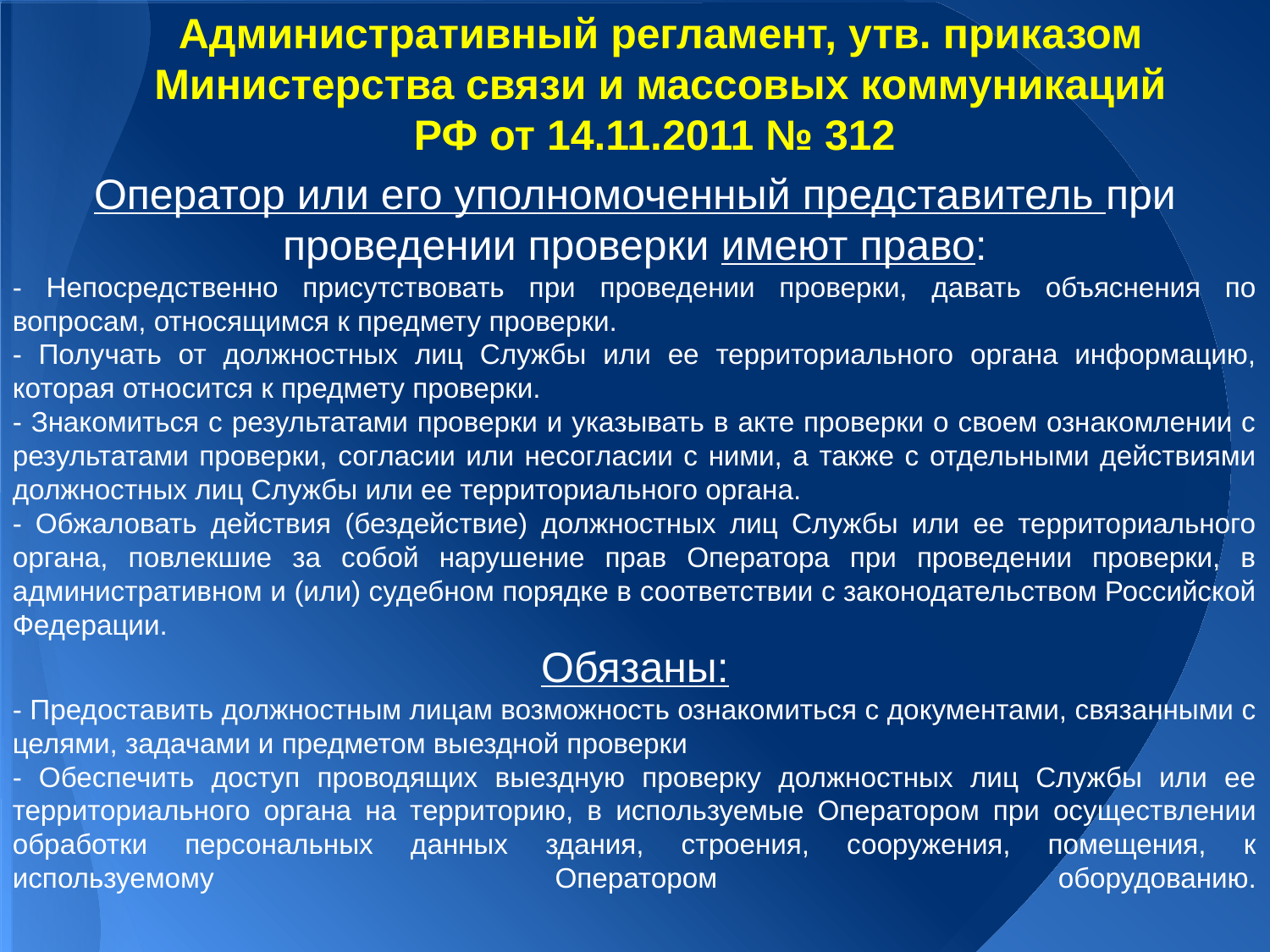

Административный регламент, утв. приказом Министерства связи и массовых коммуникаций РФ от 14.11.2011 № 312
Оператор или его уполномоченный представитель при проведении проверки имеют право:
- Непосредственно присутствовать при проведении проверки, давать объяснения по вопросам, относящимся к предмету проверки.
- Получать от должностных лиц Службы или ее территориального органа информацию, которая относится к предмету проверки.
- Знакомиться с результатами проверки и указывать в акте проверки о своем ознакомлении с результатами проверки, согласии или несогласии с ними, а также с отдельными действиями должностных лиц Службы или ее территориального органа.
- Обжаловать действия (бездействие) должностных лиц Службы или ее территориального органа, повлекшие за собой нарушение прав Оператора при проведении проверки, в административном и (или) судебном порядке в соответствии с законодательством Российской Федерации.
Обязаны:
- Предоставить должностным лицам возможность ознакомиться с документами, связанными с целями, задачами и предметом выездной проверки
- Обеспечить доступ проводящих выездную проверку должностных лиц Службы или ее территориального органа на территорию, в используемые Оператором при осуществлении обработки персональных данных здания, строения, сооружения, помещения, к используемому Оператором оборудованию.